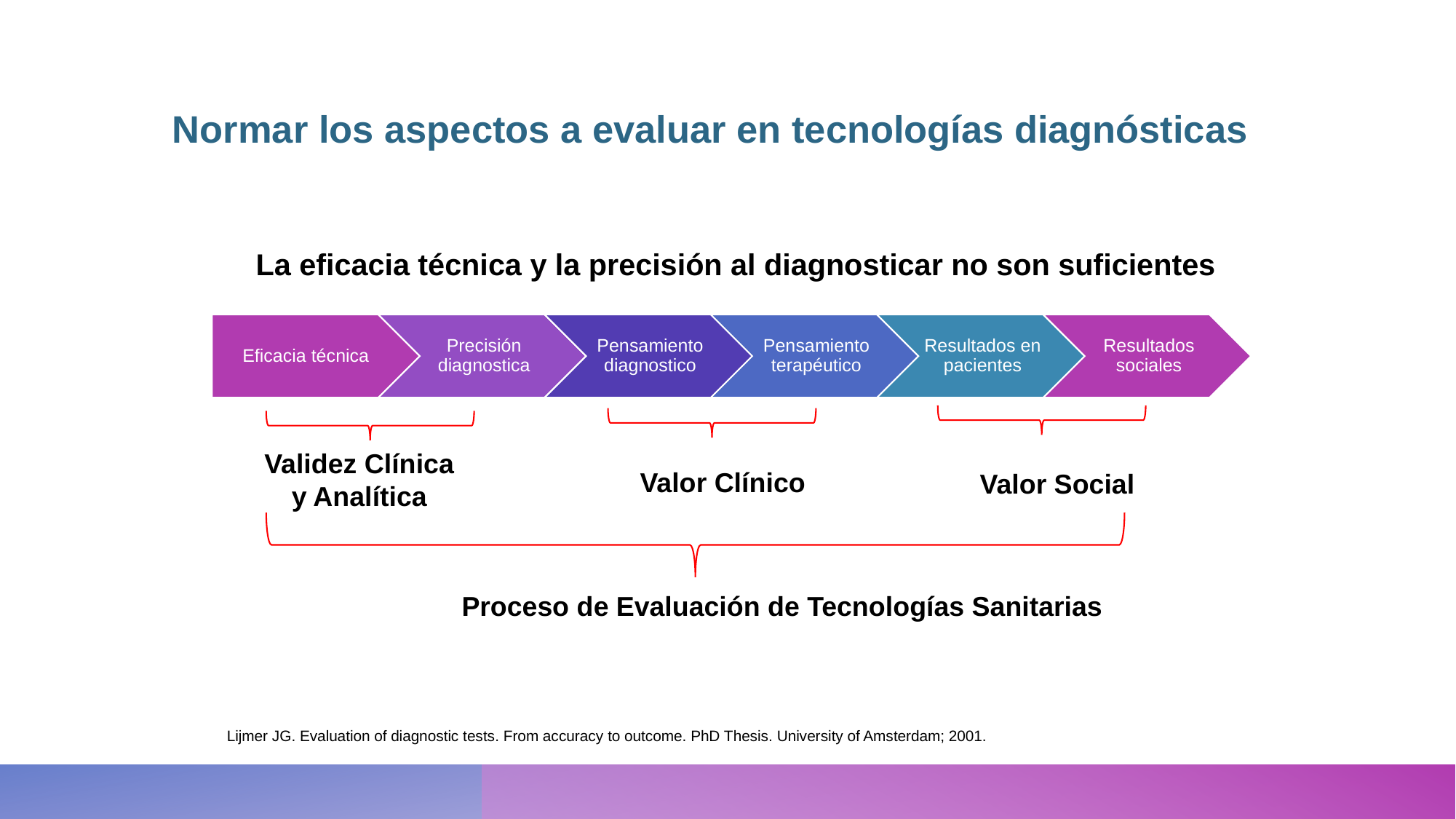

# Normar los aspectos a evaluar en tecnologías diagnósticas

Eficacia técnica
Precisión diagnostica
Pensamiento diagnostico
Pensamiento terapéutico
Resultados en pacientes
Resultados sociales
La eficacia técnica y la precisión al diagnosticar no son suficientes

Validez Clínica
y Analítica
Valor Clínico
Valor Social
Proceso de Evaluación de Tecnologías Sanitarias
Lijmer JG. Evaluation of diagnostic tests. From accuracy to outcome. PhD Thesis. University of Amsterdam; 2001.